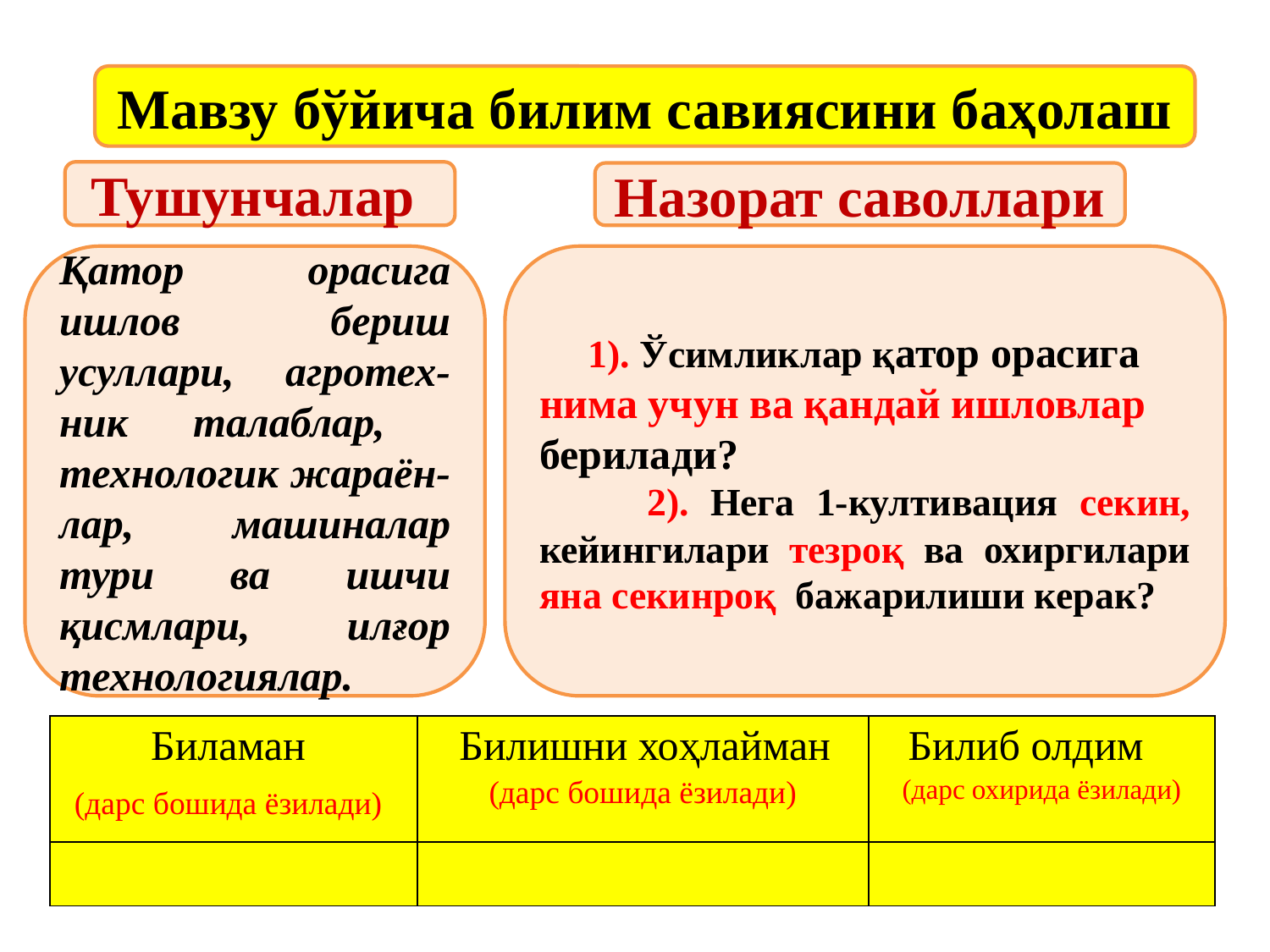

Мавзу бўйича билим савиясини баҳолаш
Тушунчалар
Назорат саволлари
     1). Ўсимликлар қатор орасига нима учун ва қандай ишловлар берилади?
     2). Нега 1-култивация секин, кейингилари тезроқ ва охиргилари яна секинроқ  бажарилиши керак?
Қатор орасига ишлов бериш усуллари, агротех-ник талаблар,  технологик жараён-лар, машиналар тури ва ишчи қисмлари, илғор технологиялар.
| Биламан (дарс бошида ёзилади) | Билишни хоҳлайман (дарс бошида ёзилади) | Билиб олдим (дарс охирида ёзилади) |
| --- | --- | --- |
|  |  |  |